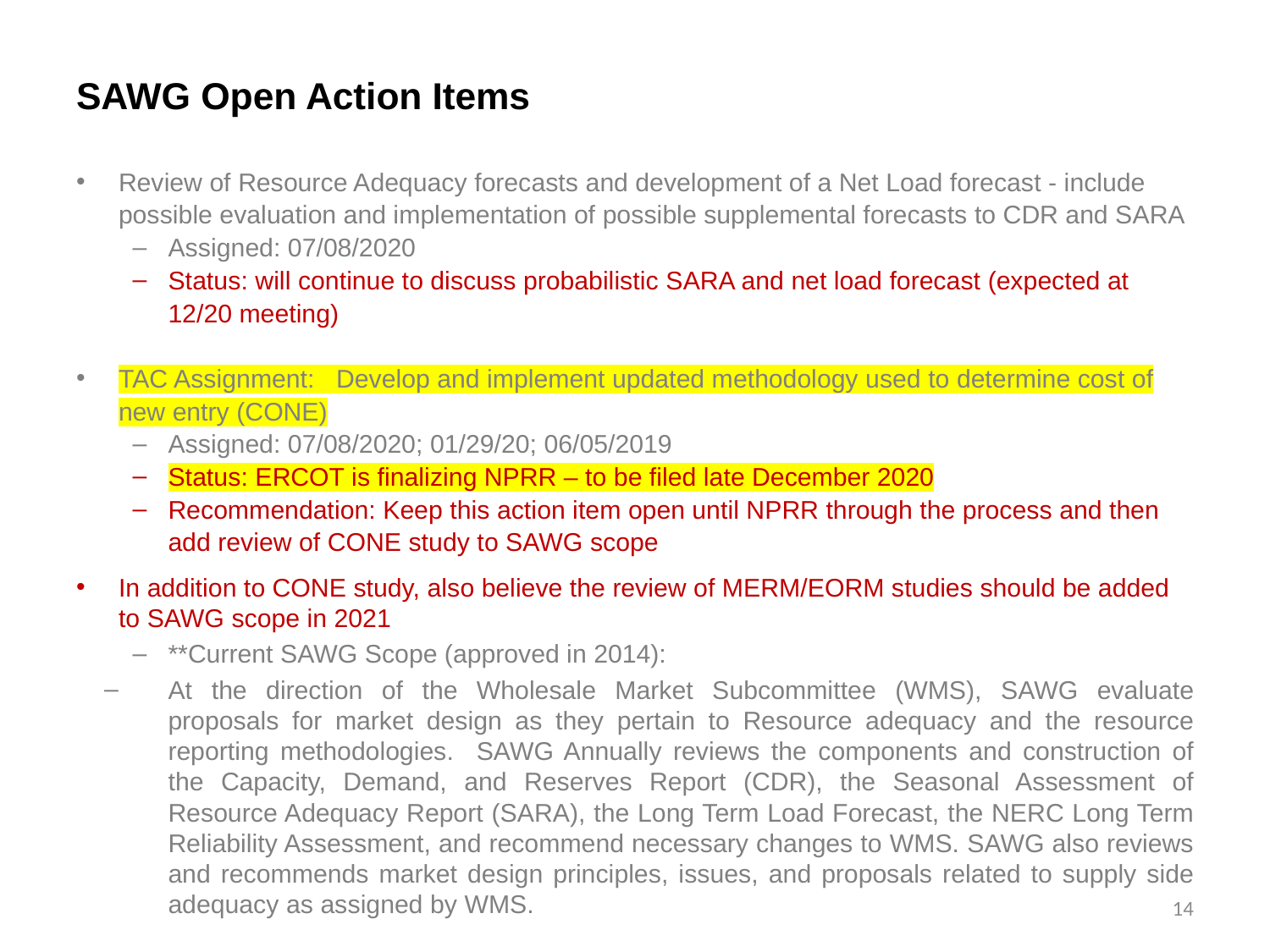

# SAWG Open Action Items

Review of Resource Adequacy forecasts and development of a Net Load forecast - include possible evaluation and implementation of possible supplemental forecasts to CDR and SARA
Assigned: 07/08/2020
Status: will continue to discuss probabilistic SARA and net load forecast (expected at 12/20 meeting)

TAC Assignment:   Develop and implement updated methodology used to determine cost of new entry (CONE)
Assigned: 07/08/2020; 01/29/20; 06/05/2019
Status: ERCOT is finalizing NPRR – to be filed late December 2020
Recommendation: Keep this action item open until NPRR through the process and then add review of CONE study to SAWG scope
In addition to CONE study, also believe the review of MERM/EORM studies should be added to SAWG scope in 2021
**Current SAWG Scope (approved in 2014):
At the direction of the Wholesale Market Subcommittee (WMS), SAWG evaluate proposals for market design as they pertain to Resource adequacy and the resource reporting methodologies.  SAWG Annually reviews the components and construction of the Capacity, Demand, and Reserves Report (CDR), the Seasonal Assessment of Resource Adequacy Report (SARA), the Long Term Load Forecast, the NERC Long Term Reliability Assessment, and recommend necessary changes to WMS. SAWG also reviews and recommends market design principles, issues, and proposals related to supply side adequacy as assigned by WMS.

14